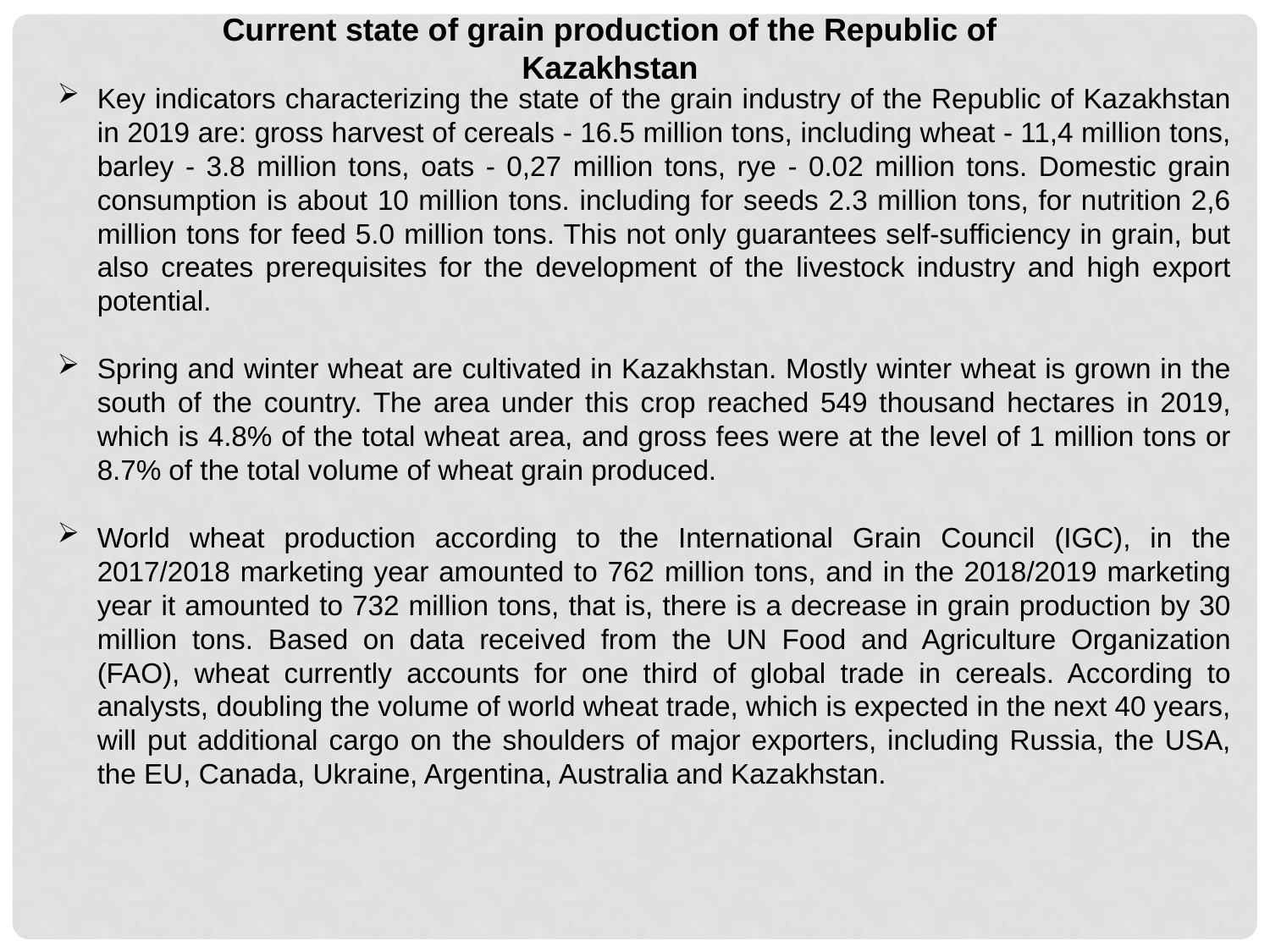

Current state of grain production of the Republic of Kazakhstan
Key indicators characterizing the state of the grain industry of the Republic of Kazakhstan in 2019 are: gross harvest of cereals - 16.5 million tons, including wheat - 11,4 million tons, barley - 3.8 million tons, oats - 0,27 million tons, rye - 0.02 million tons. Domestic grain consumption is about 10 million tons. including for seeds 2.3 million tons, for nutrition 2,6 million tons for feed 5.0 million tons. This not only guarantees self-sufficiency in grain, but also creates prerequisites for the development of the livestock industry and high export potential.

Spring and winter wheat are cultivated in Kazakhstan. Mostly winter wheat is grown in the south of the country. The area under this crop reached 549 thousand hectares in 2019, which is 4.8% of the total wheat area, and gross fees were at the level of 1 million tons or 8.7% of the total volume of wheat grain produced.

World wheat production according to the International Grain Council (IGC), in the 2017/2018 marketing year amounted to 762 million tons, and in the 2018/2019 marketing year it amounted to 732 million tons, that is, there is a decrease in grain production by 30 million tons. Based on data received from the UN Food and Agriculture Organization (FAO), wheat currently accounts for one third of global trade in cereals. According to analysts, doubling the volume of world wheat trade, which is expected in the next 40 years, will put additional cargo on the shoulders of major exporters, including Russia, the USA, the EU, Canada, Ukraine, Argentina, Australia and Kazakhstan.